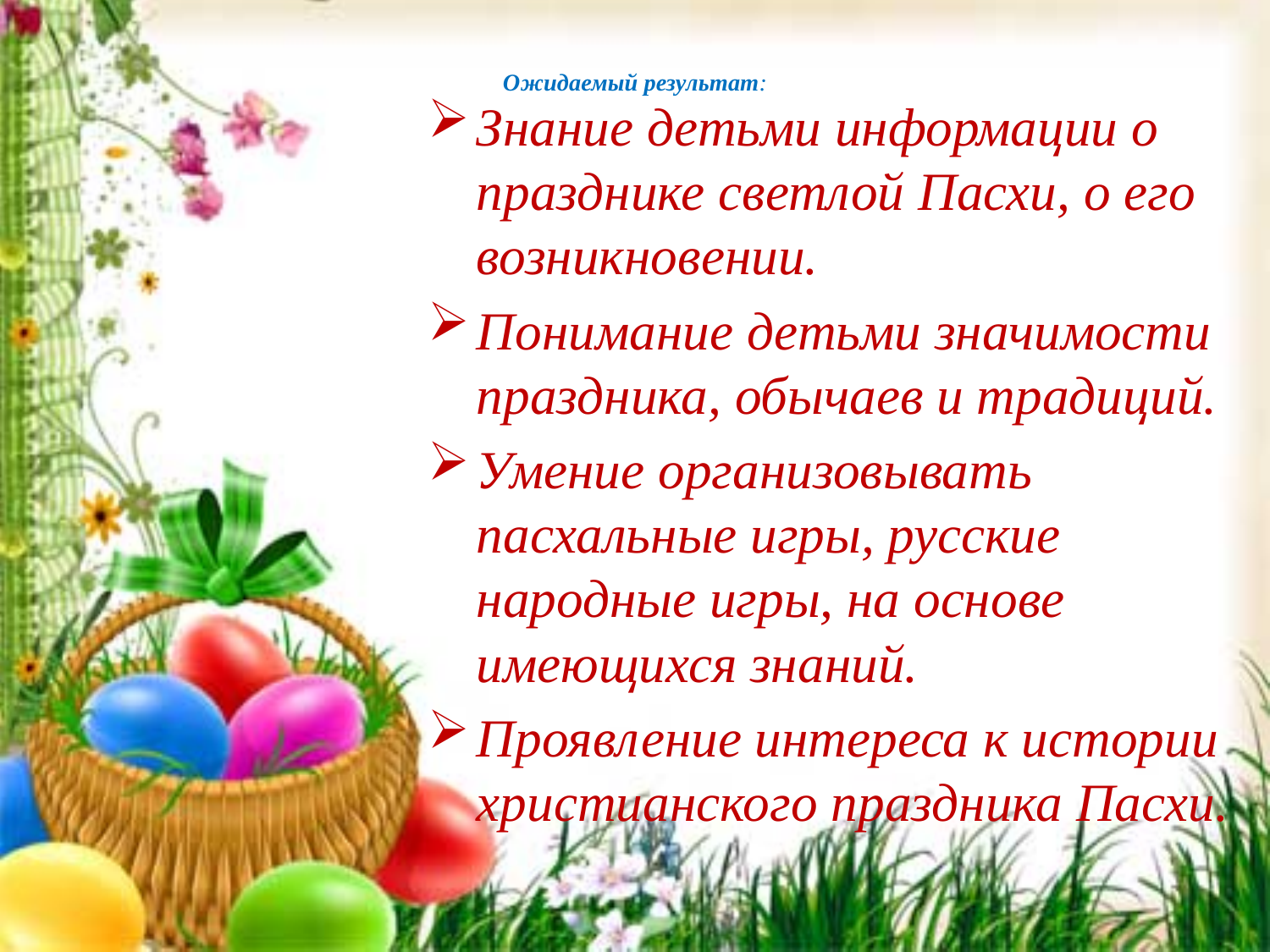

# Ожидаемый результат:
Знание детьми информации о празднике светлой Пасхи, о его возникновении.
Понимание детьми значимости праздника, обычаев и традиций.
Умение организовывать пасхальные игры, русские народные игры, на основе имеющихся знаний.
Проявление интереса к истории христианского праздника Пасхи.